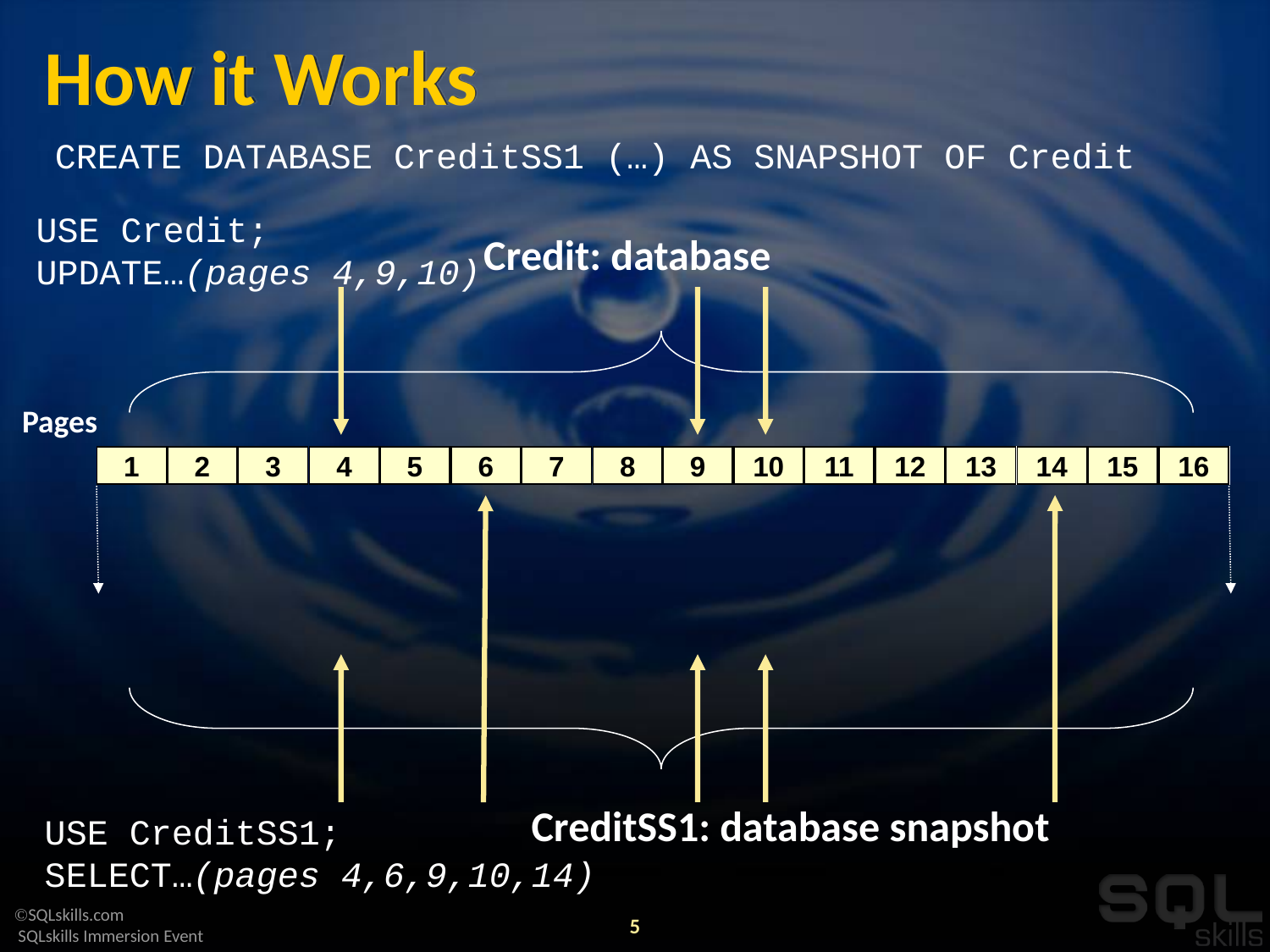

# How it Works
CREATE DATABASE CreditSS1 (…) AS SNAPSHOT OF Credit

USE Credit;
UPDATE…(pages 4,9,10)
Credit: database

Pages
1
2
3
4
5
6
7
8
9
10
11
12
13
14
15
16
1
2
3
4
4
5
6
7
8
9
9
10
10
11
12
13
14
15
16

CreditSS1: database snapshot
USE CreditSS1;
SELECT…(pages 4,6,9,10,14)
5